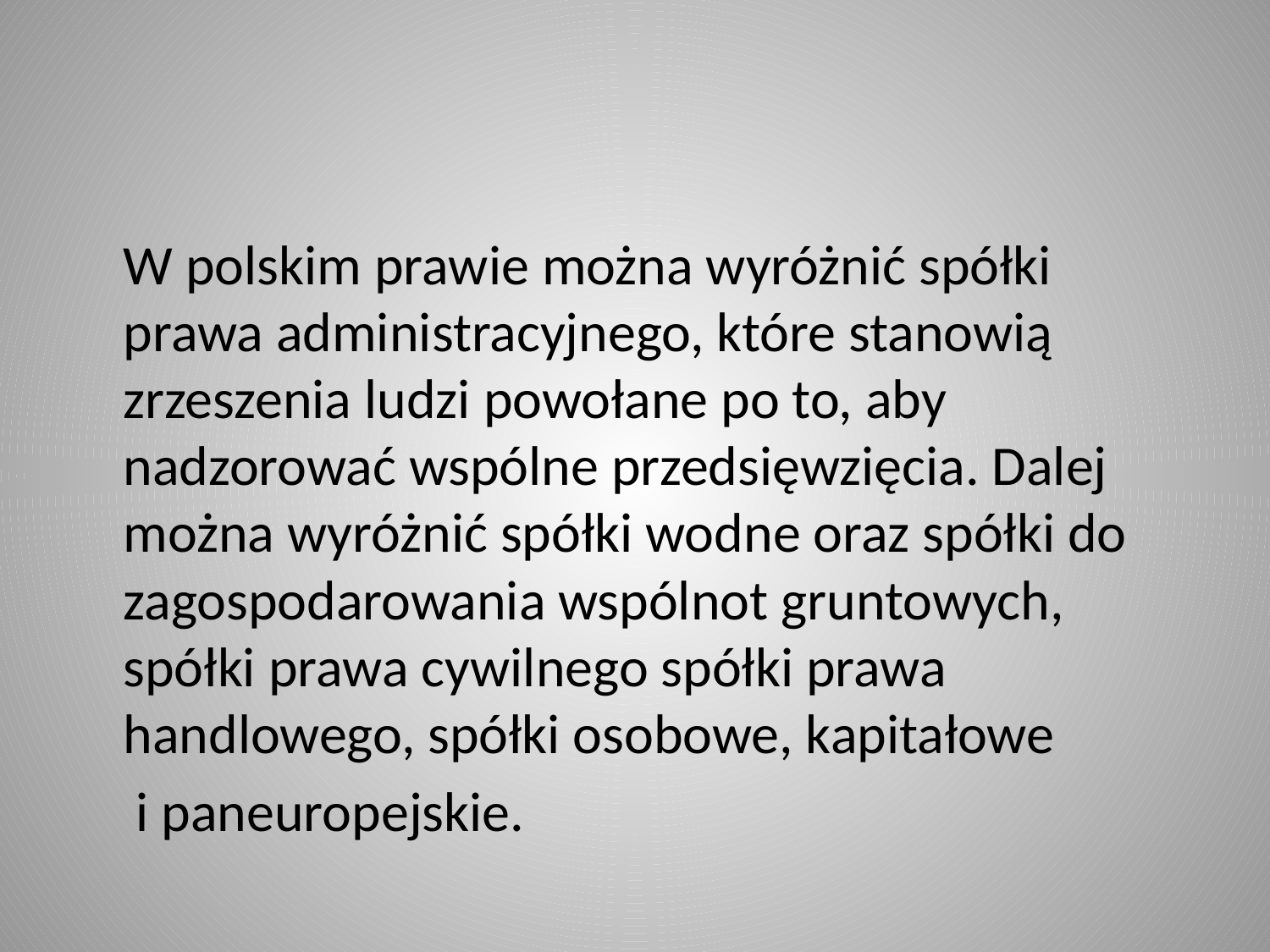

#
	W polskim prawie można wyróżnić spółki prawa administracyjnego, które stanowią zrzeszenia ludzi powołane po to, aby nadzorować wspólne przedsięwzięcia. Dalej można wyróżnić spółki wodne oraz spółki do zagospodarowania wspólnot gruntowych, spółki prawa cywilnego spółki prawa handlowego, spółki osobowe, kapitałowe
	 i paneuropejskie.